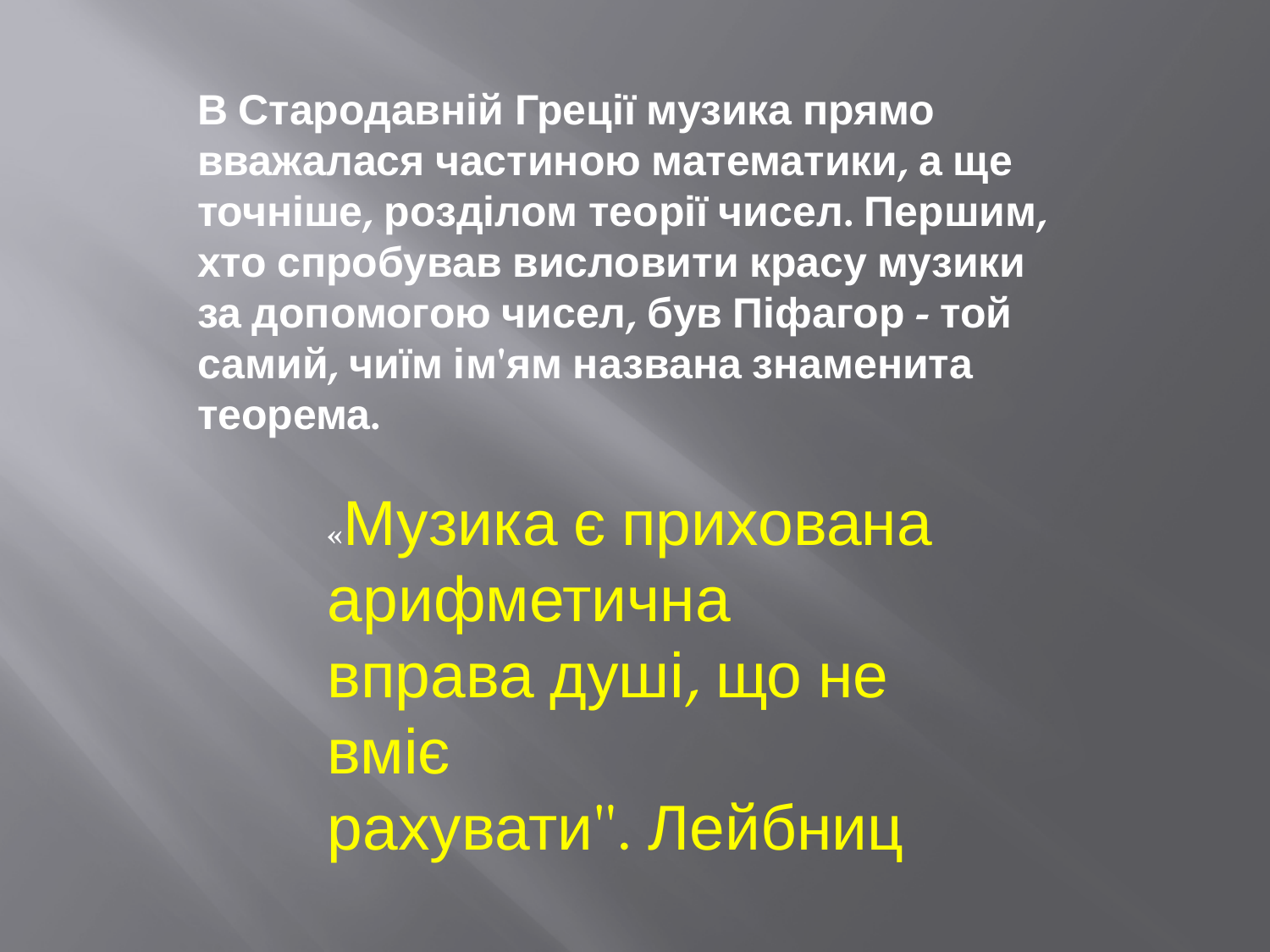

В Стародавній Греції музика прямо вважалася частиною математики, а ще точніше, розділом теорії чисел. Першим, хто спробував висловити красу музики за допомогою чисел, був Піфагор - той самий, чиїм ім'ям названа знаменита теорема.
«Музика є прихована арифметична вправа душі, що не вміє рахувати". Лейбниц